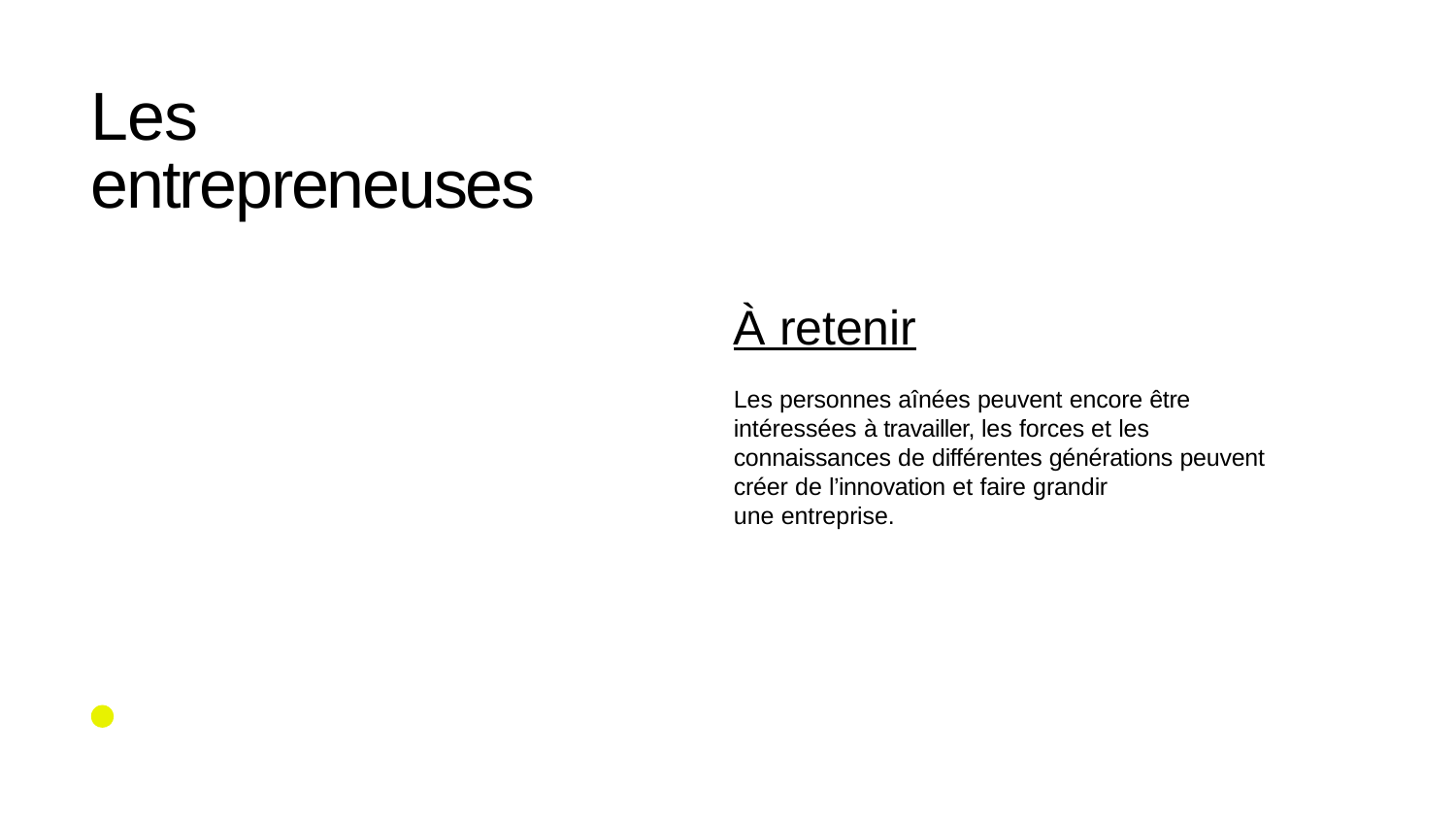

Les
entrepreneuses
À retenir
Les personnes aînées peuvent encore être intéressées à travailler, les forces et les connaissances de différentes générations peuvent créer de l’innovation et faire grandir
une entreprise.